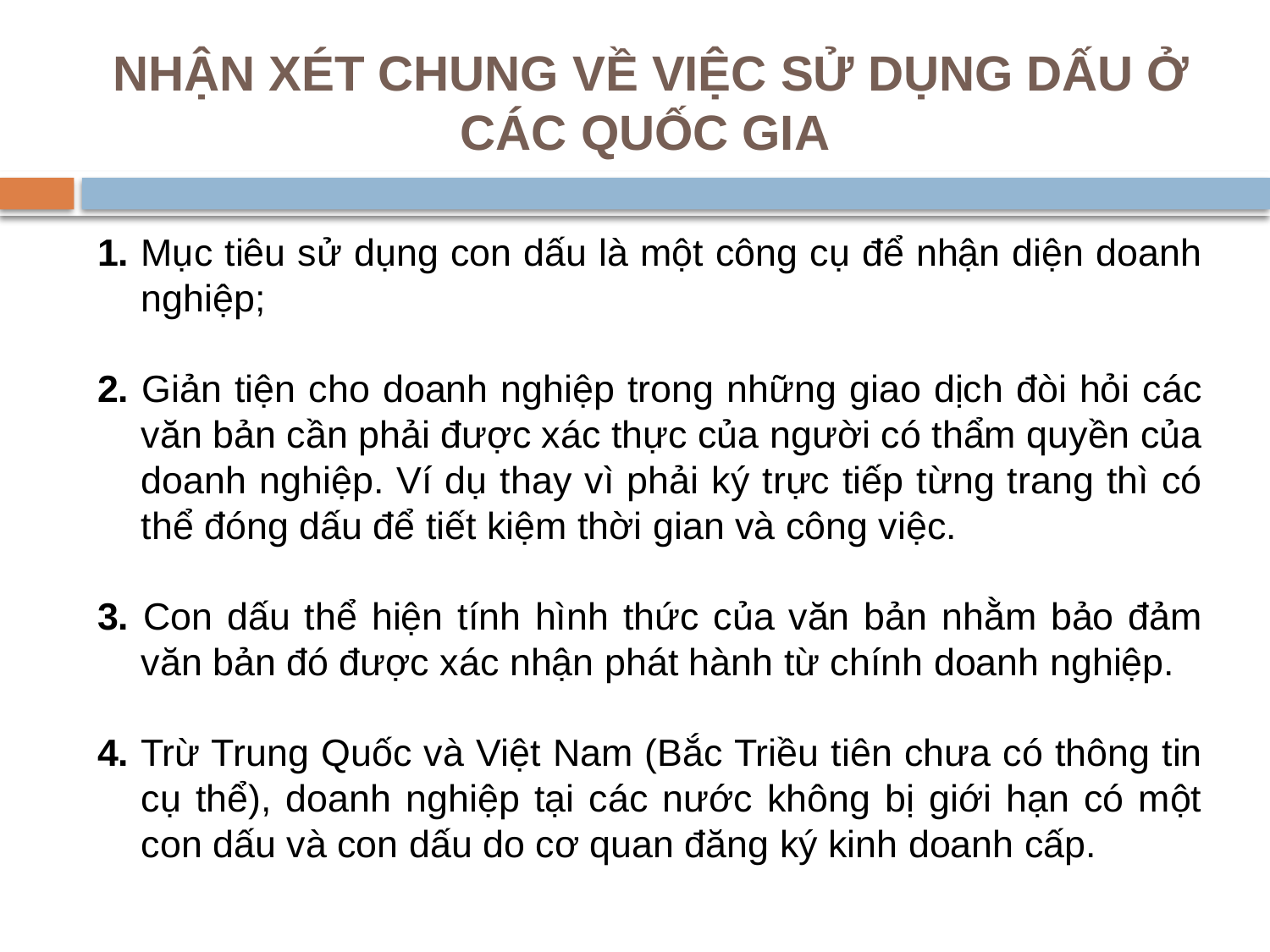

# NHẬN XÉT CHUNG VỀ VIỆC SỬ DỤNG DẤU Ở CÁC QUỐC GIA
1. Mục tiêu sử dụng con dấu là một công cụ để nhận diện doanh nghiệp;

2. Giản tiện cho doanh nghiệp trong những giao dịch đòi hỏi các văn bản cần phải được xác thực của người có thẩm quyền của doanh nghiệp. Ví dụ thay vì phải ký trực tiếp từng trang thì có thể đóng dấu để tiết kiệm thời gian và công việc.

3. Con dấu thể hiện tính hình thức của văn bản nhằm bảo đảm văn bản đó được xác nhận phát hành từ chính doanh nghiệp.

4. Trừ Trung Quốc và Việt Nam (Bắc Triều tiên chưa có thông tin cụ thể), doanh nghiệp tại các nước không bị giới hạn có một con dấu và con dấu do cơ quan đăng ký kinh doanh cấp.